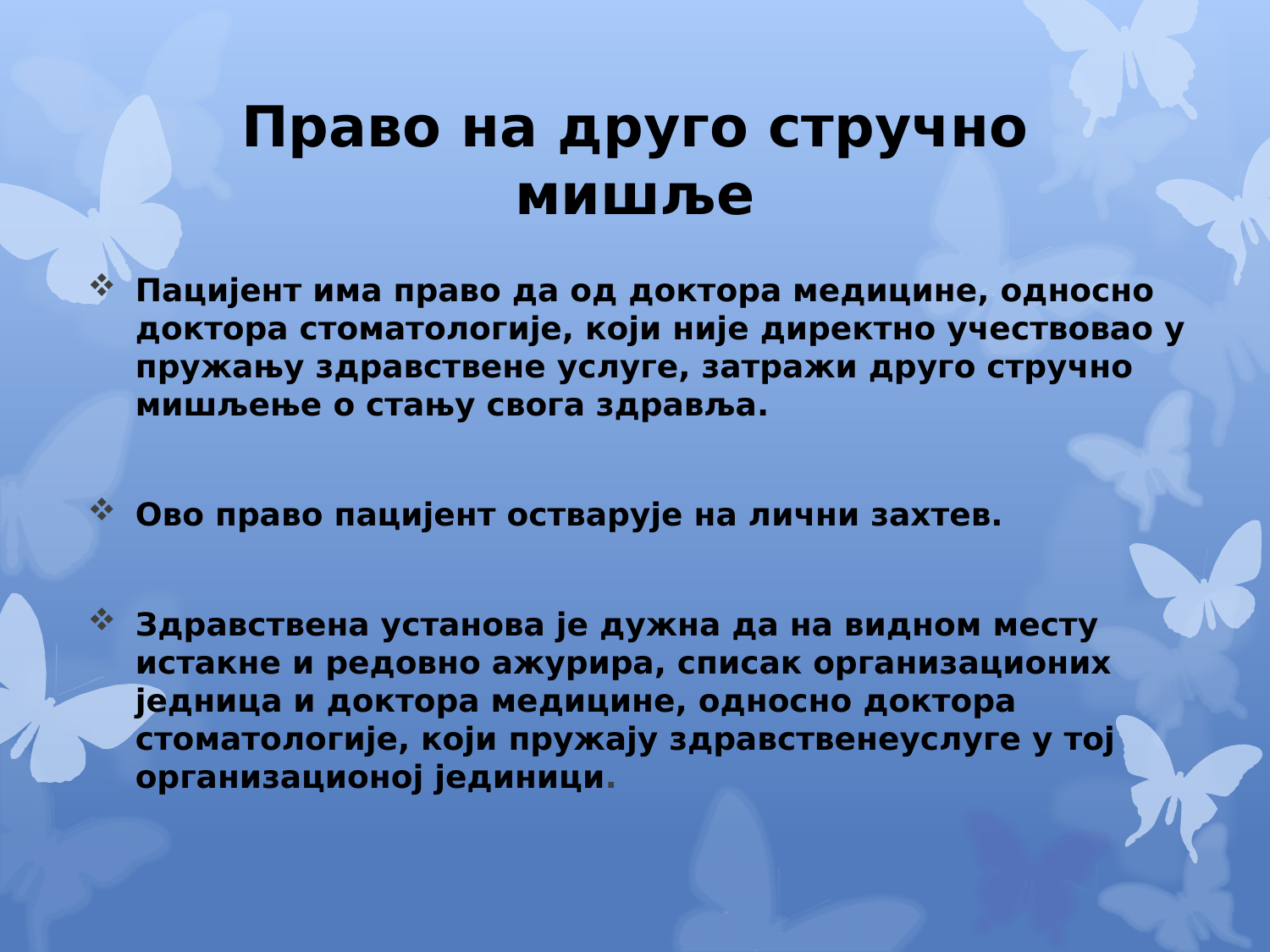

# Право на друго стручно мишље
Пацијент има право да од доктора медицине, односно доктора стоматологије, који није директно учествовао у пружању здравствене услуге, затражи друго стручно мишљење о стању свога здравља.

Ово право пацијент остварује на лични захтев.

Здравствена установа је дужна да на видном месту истакне и редовно ажурира, списак организационих једница и доктора медицине, односно доктора стоматологије, који пружају здравственеуслуге у тој организационој јединици.